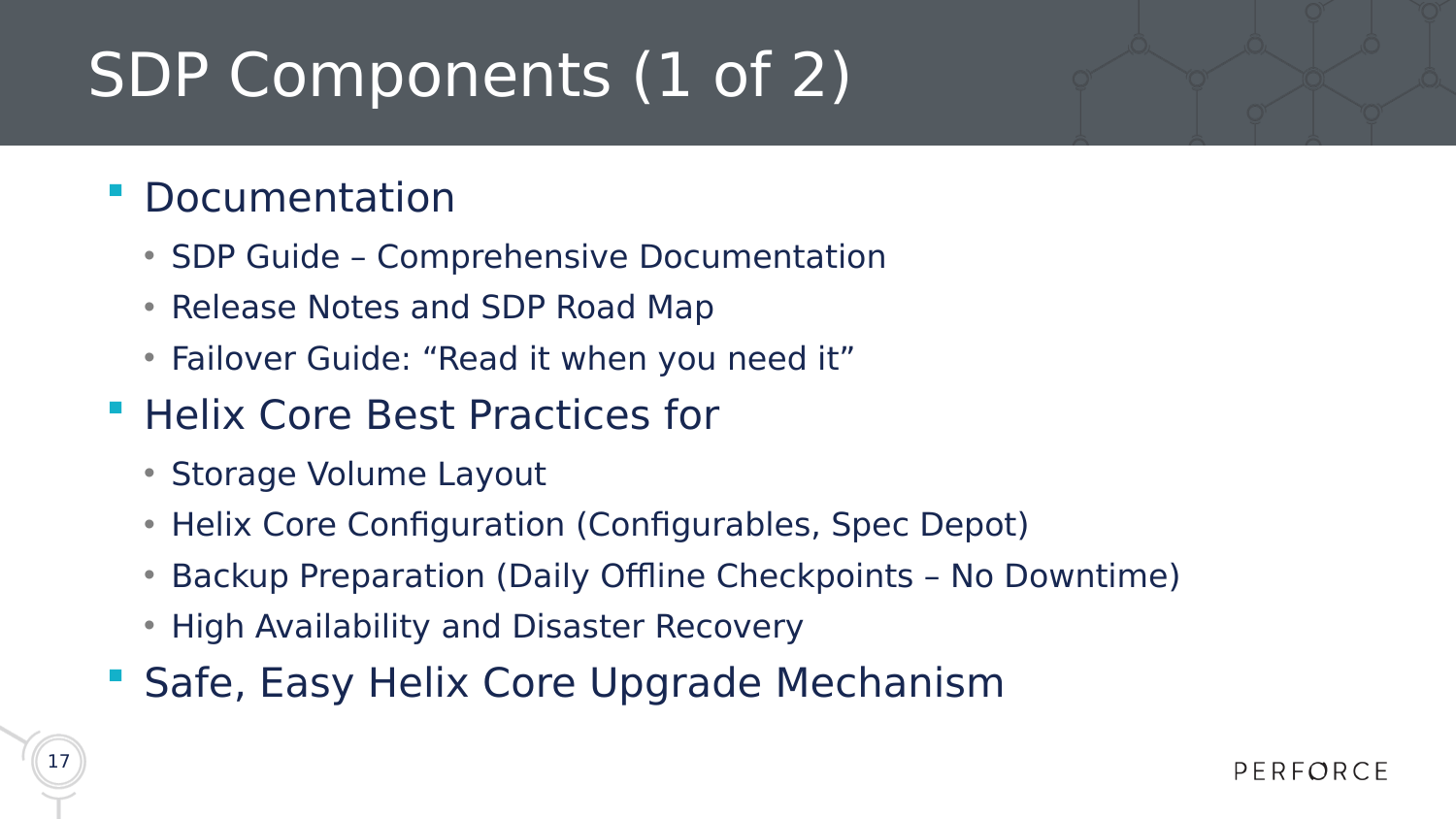

# SDP Components (1 of 2)
Documentation
SDP Guide – Comprehensive Documentation
Release Notes and SDP Road Map
Failover Guide: “Read it when you need it”
Helix Core Best Practices for
Storage Volume Layout
Helix Core Configuration (Configurables, Spec Depot)
Backup Preparation (Daily Offline Checkpoints – No Downtime)
High Availability and Disaster Recovery
Safe, Easy Helix Core Upgrade Mechanism